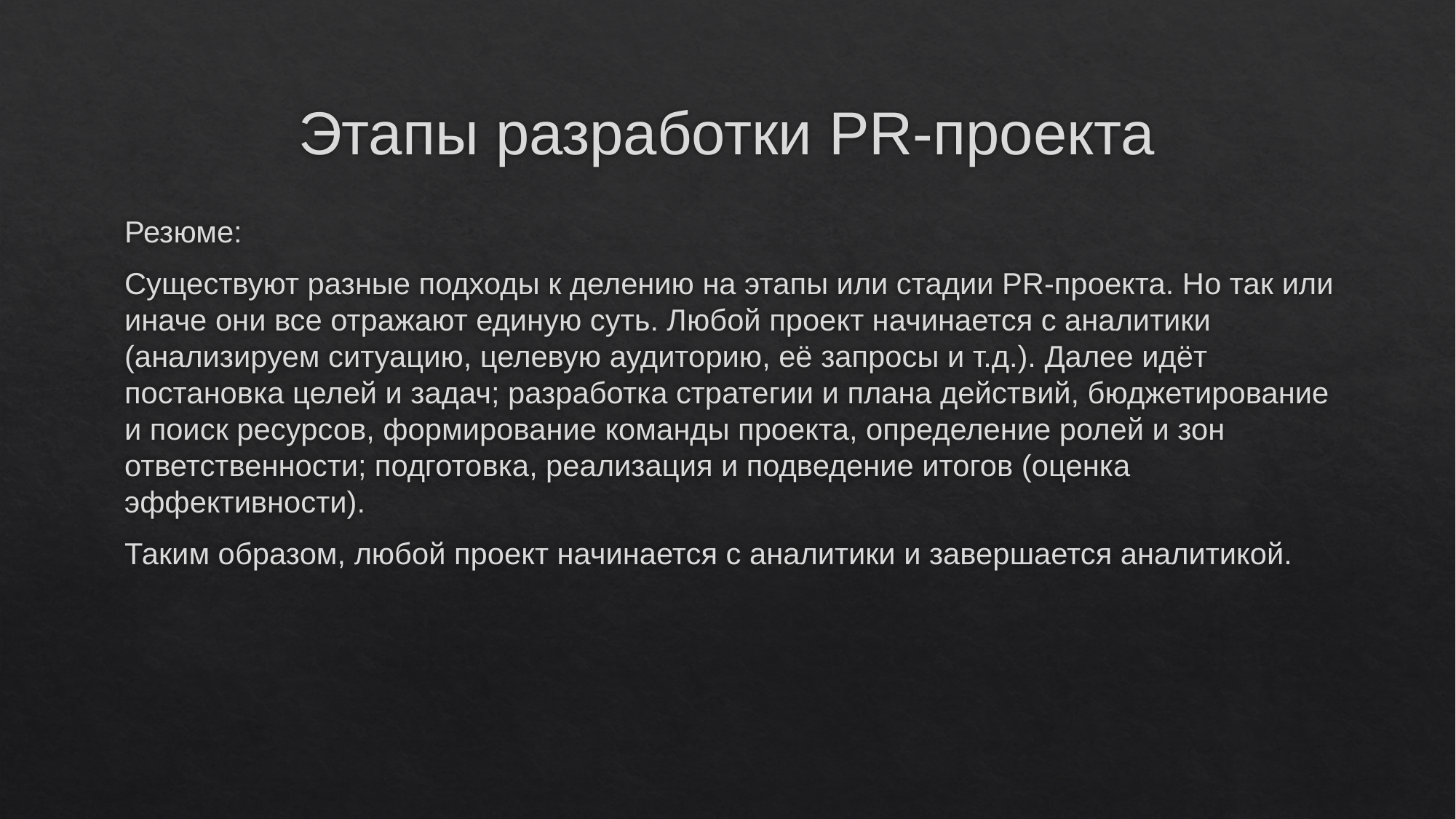

# Этапы разработки PR-проекта
Резюме:
Существуют разные подходы к делению на этапы или стадии PR-проекта. Но так или иначе они все отражают единую суть. Любой проект начинается с аналитики (анализируем ситуацию, целевую аудиторию, её запросы и т.д.). Далее идёт постановка целей и задач; разработка стратегии и плана действий, бюджетирование и поиск ресурсов, формирование команды проекта, определение ролей и зон ответственности; подготовка, реализация и подведение итогов (оценка эффективности).
Таким образом, любой проект начинается с аналитики и завершается аналитикой.